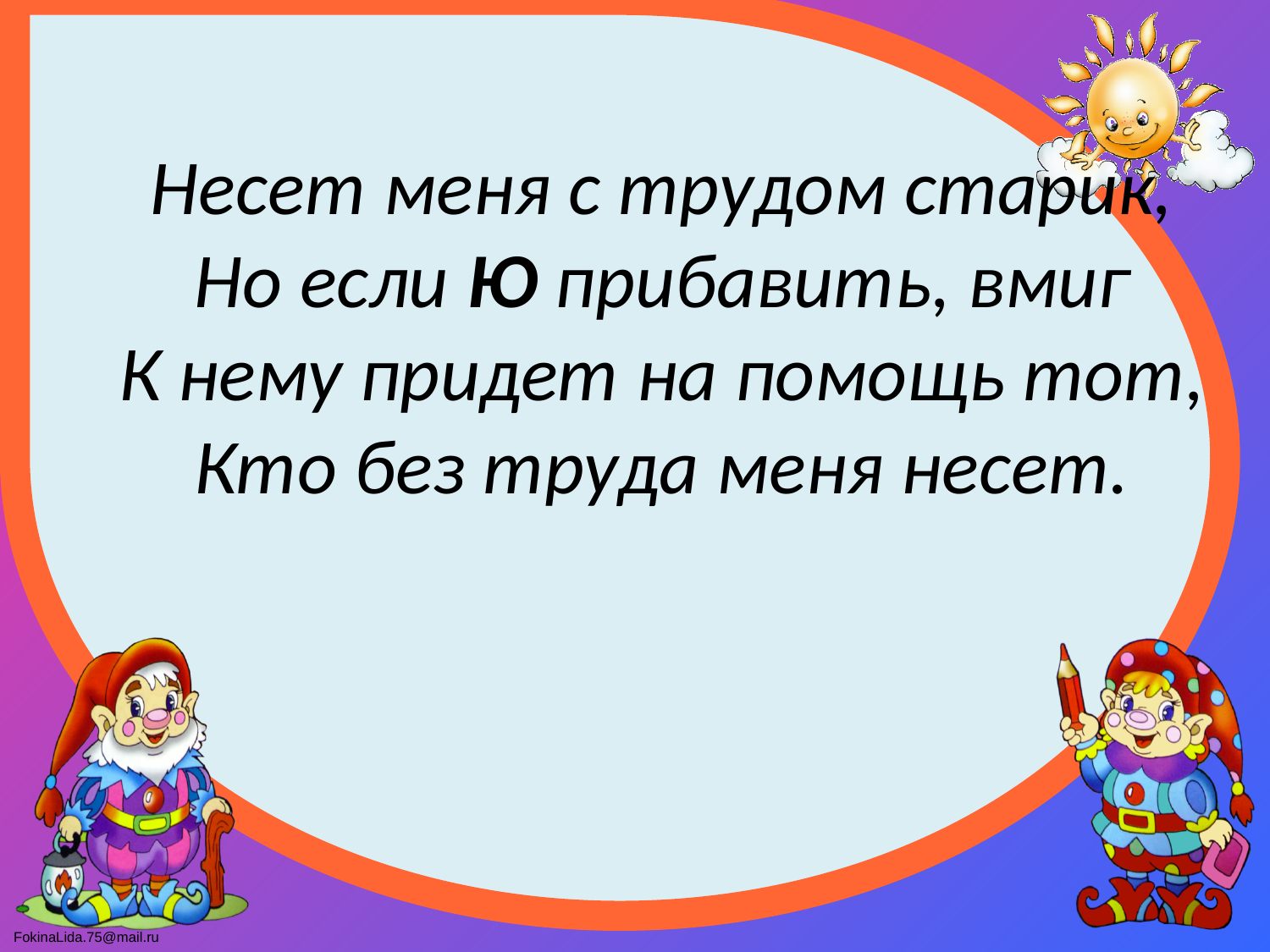

# Несет меня с трудом старик, Но если Ю прибавить, вмиг К нему придет на помощь тот, Кто без труда меня несет.